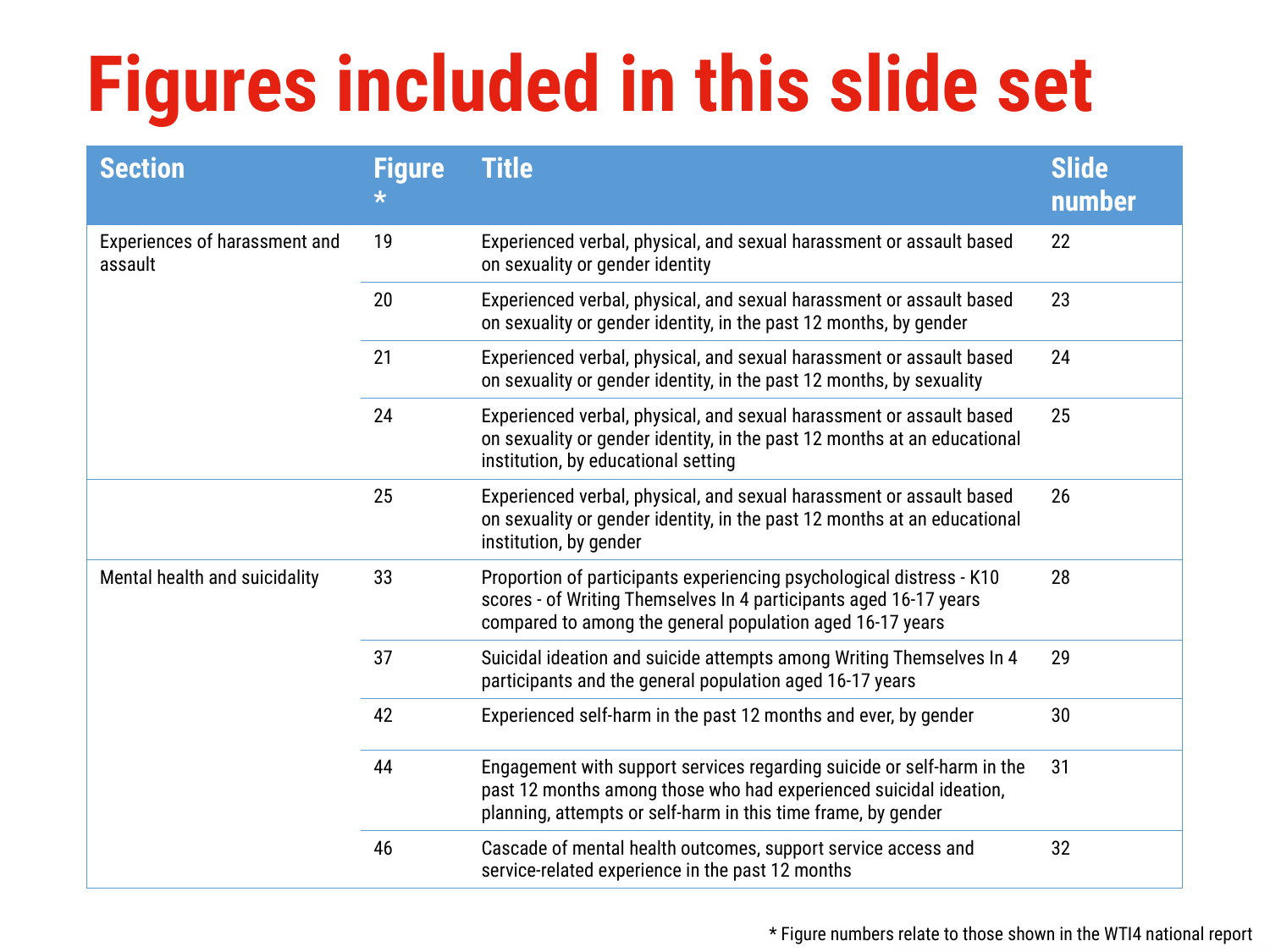

# Figures included in this slide set
| Section | Figure\* | Title | Slide number |
| --- | --- | --- | --- |
| Experiences of harassment and assault | 19 | Experienced verbal, physical, and sexual harassment or assault based on sexuality or gender identity | 22 |
|  | 20 | Experienced verbal, physical, and sexual harassment or assault based on sexuality or gender identity, in the past 12 months, by gender | 23 |
|  | 21 | Experienced verbal, physical, and sexual harassment or assault based on sexuality or gender identity, in the past 12 months, by sexuality | 24 |
|  | 24 | Experienced verbal, physical, and sexual harassment or assault based on sexuality or gender identity, in the past 12 months at an educational institution, by educational setting | 25 |
|  | 25 | Experienced verbal, physical, and sexual harassment or assault based on sexuality or gender identity, in the past 12 months at an educational institution, by gender | 26 |
| Mental health and suicidality | 33 | Proportion of participants experiencing psychological distress - K10 scores - of Writing Themselves In 4 participants aged 16-17 years compared to among the general population aged 16-17 years | 28 |
|  | 37 | Suicidal ideation and suicide attempts among Writing Themselves In 4 participants and the general population aged 16-17 years | 29 |
|  | 42 | Experienced self-harm in the past 12 months and ever, by gender | 30 |
|  | 44 | Engagement with support services regarding suicide or self-harm in the past 12 months among those who had experienced suicidal ideation, planning, attempts or self-harm in this time frame, by gender | 31 |
|  | 46 | Cascade of mental health outcomes, support service access and service-related experience in the past 12 months | 32 |

* Figure numbers relate to those shown in the WTI4 national report